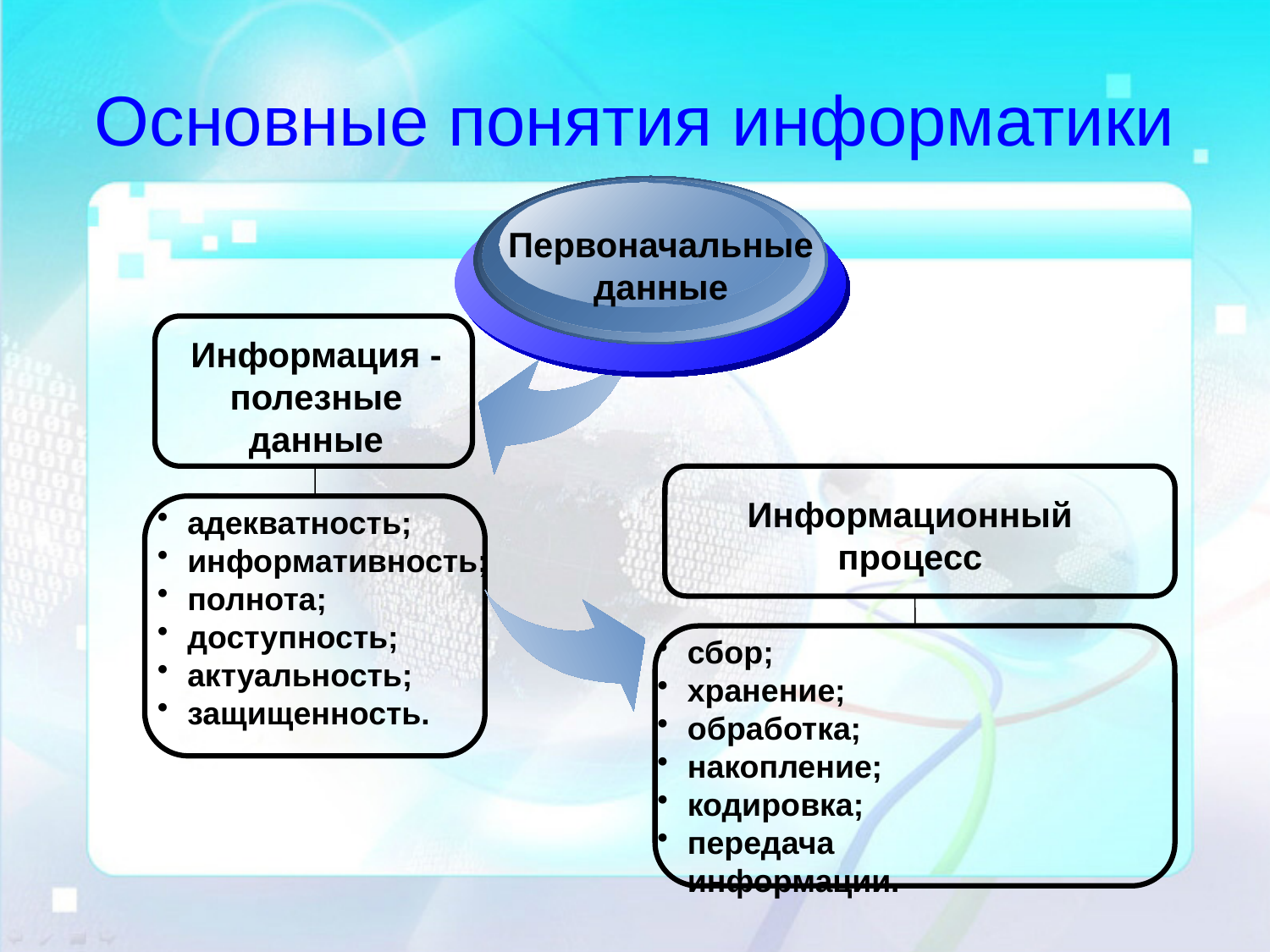

# Основные понятия информатики

Первоначальные
данные

Информация -полезные данные

Информационный процесс

адекватность;
информативность;
полнота;
доступность;
актуальность;
защищенность.

сбор;
хранение;
обработка;
накопление;
кодировка;
передача информации.